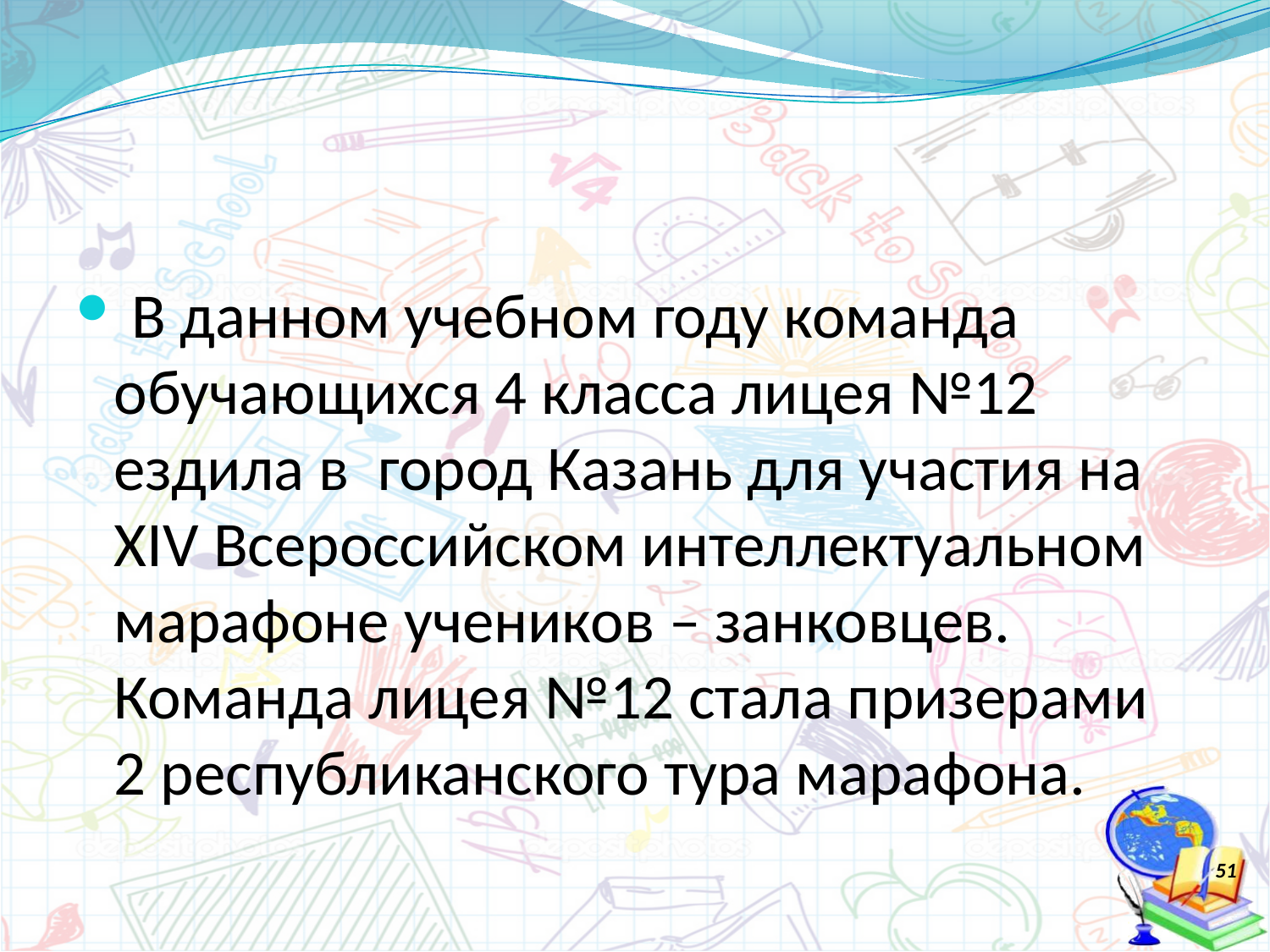

#
 В данном учебном году команда обучающихся 4 класса лицея №12 ездила в  город Казань для участия на XIV Всероссийском интеллектуальном марафоне учеников – занковцев. Команда лицея №12 стала призерами 2 республиканского тура марафона.
51